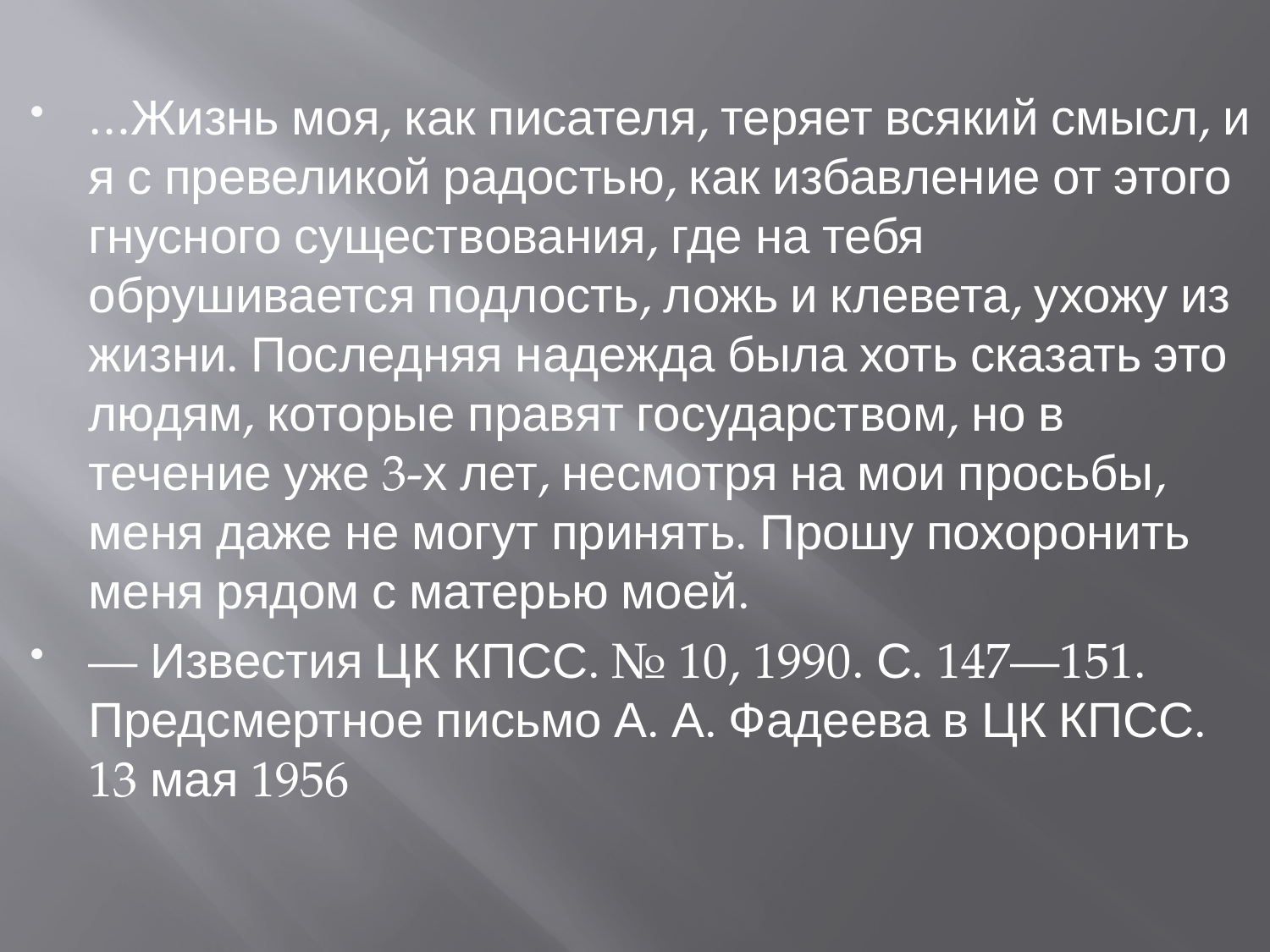

…Жизнь моя, как писателя, теряет всякий смысл, и я с превеликой радостью, как избавление от этого гнусного существования, где на тебя обрушивается подлость, ложь и клевета, ухожу из жизни. Последняя надежда была хоть сказать это людям, которые правят государством, но в течение уже 3-х лет, несмотря на мои просьбы, меня даже не могут принять. Прошу похоронить меня рядом с матерью моей.
— Известия ЦК КПСС. № 10, 1990. С. 147—151. Предсмертное письмо А. А. Фадеева в ЦК КПСС. 13 мая 1956